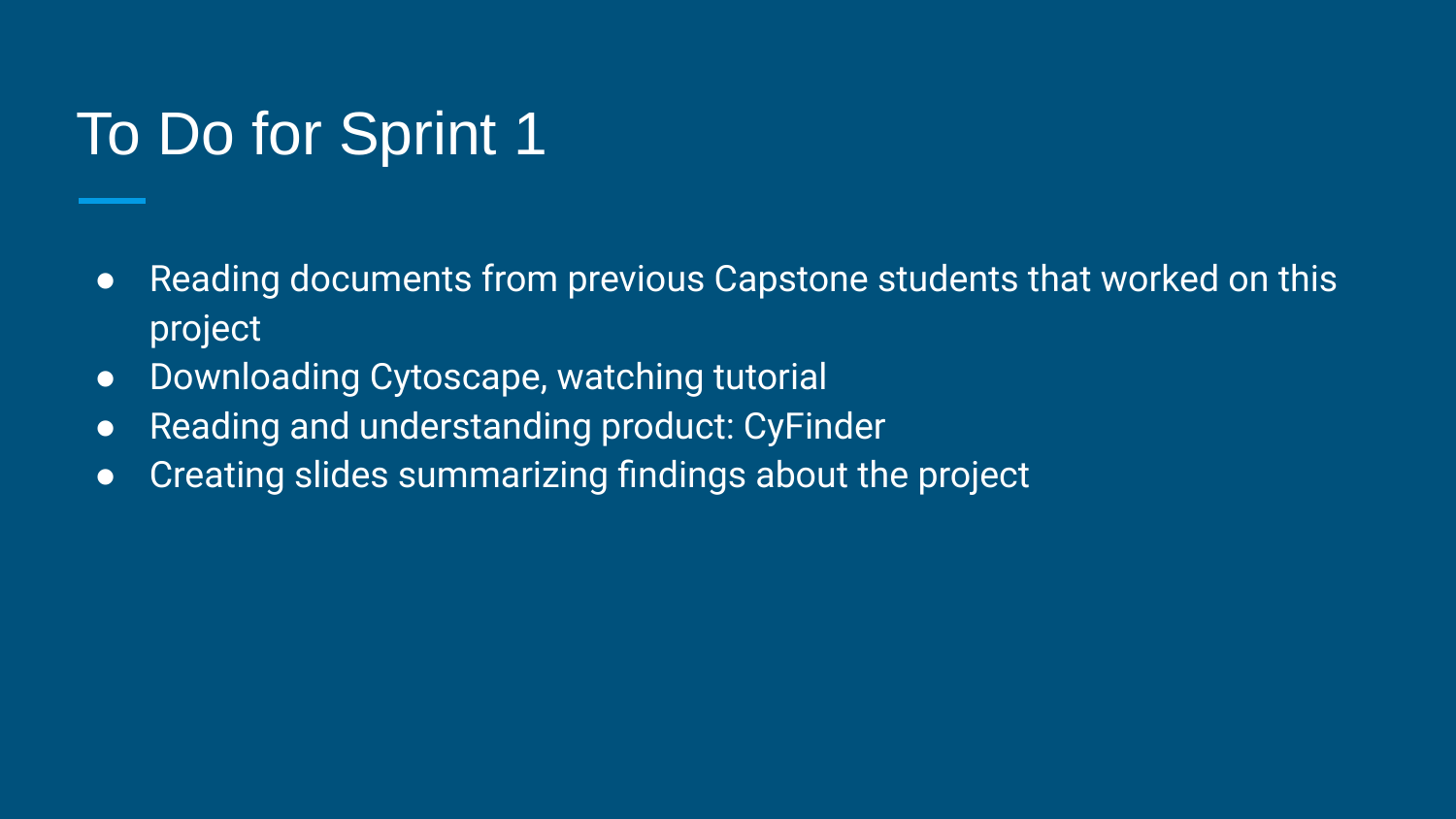

# To Do for Sprint 1
Reading documents from previous Capstone students that worked on this project
Downloading Cytoscape, watching tutorial
Reading and understanding product: CyFinder
Creating slides summarizing findings about the project